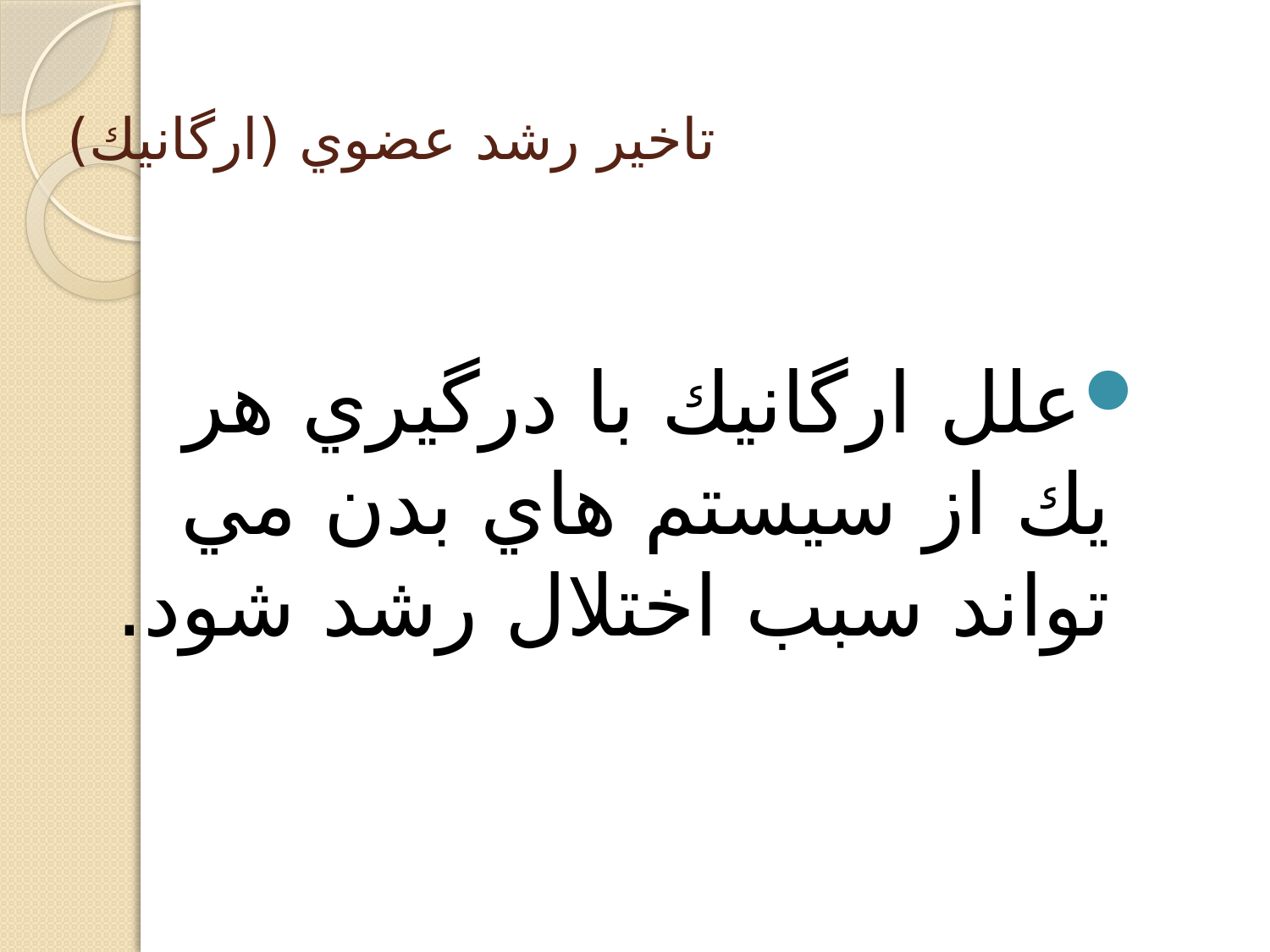

# تاخير رشد عضوي (ارگانيك)
علل ارگانيك با درگيري هر يك از سيستم هاي بدن مي تواند سبب اختلال رشد شود.